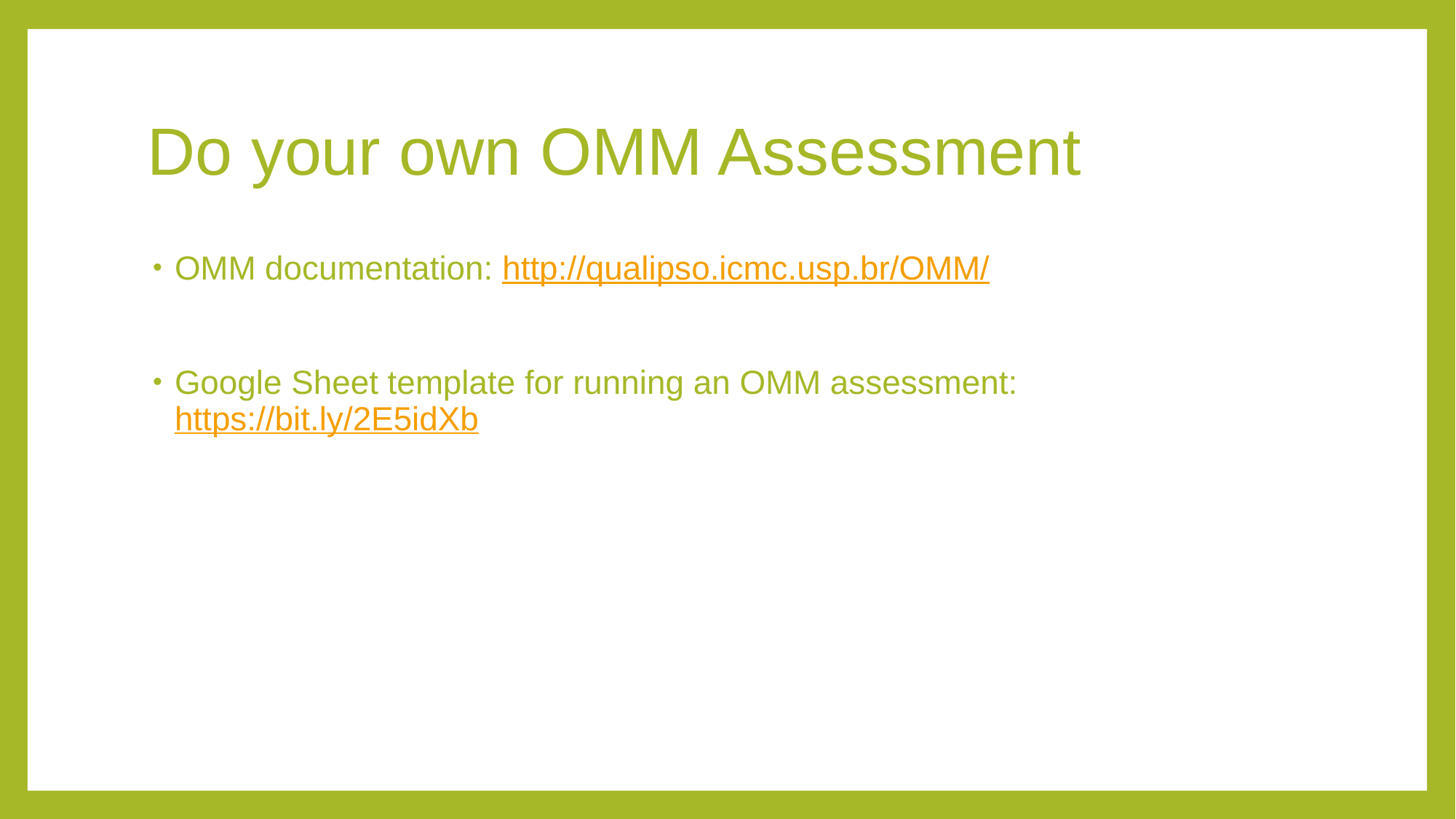

# Do your own OMM Assessment
OMM documentation: http://qualipso.icmc.usp.br/OMM/

Google Sheet template for running an OMM assessment: https://bit.ly/2E5idXb